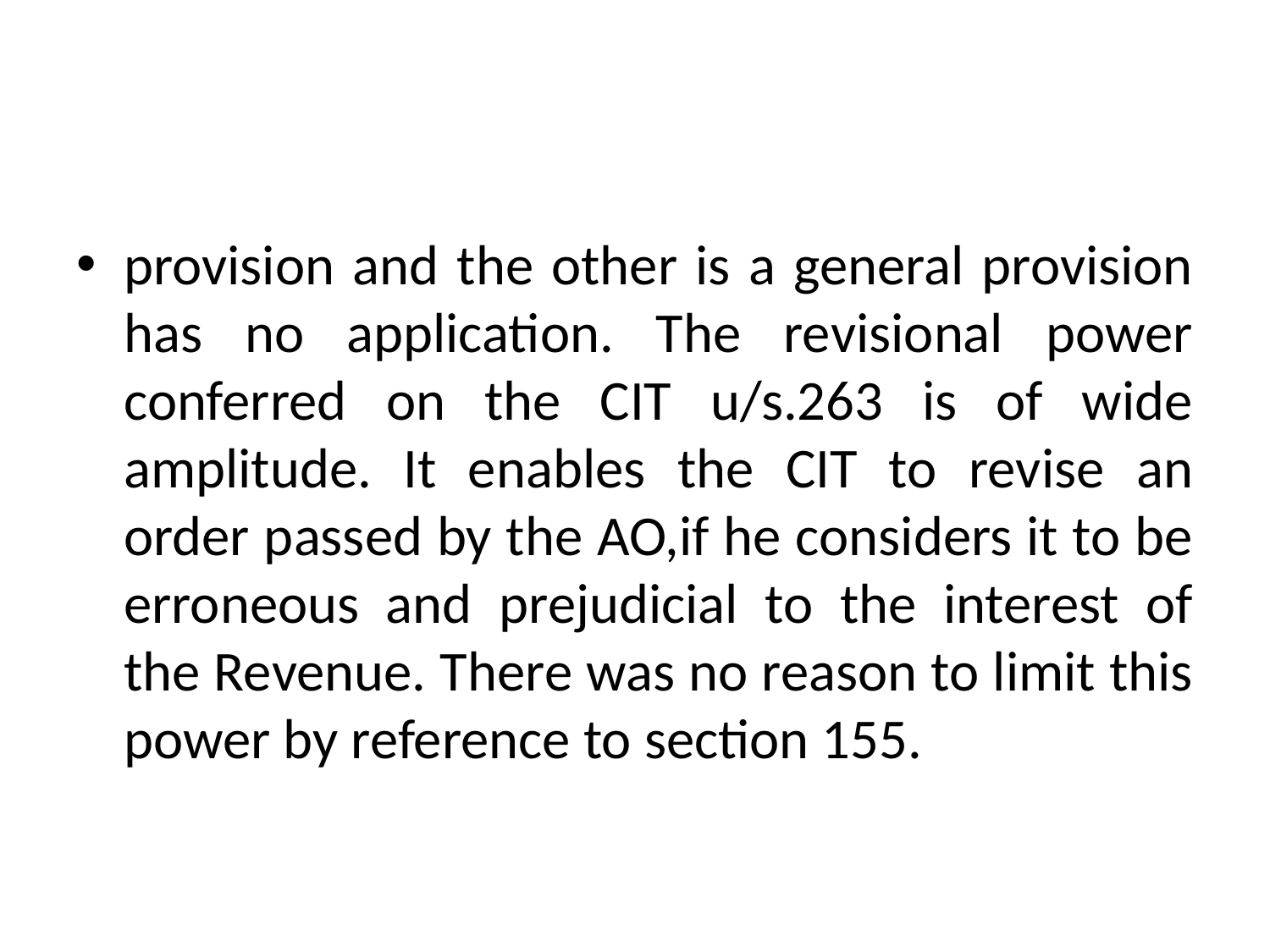

#
provision and the other is a general provision has no application. The revisional power conferred on the CIT u/s.263 is of wide amplitude. It enables the CIT to revise an order passed by the AO,if he considers it to be erroneous and prejudicial to the interest of the Revenue. There was no reason to limit this power by reference to section 155.